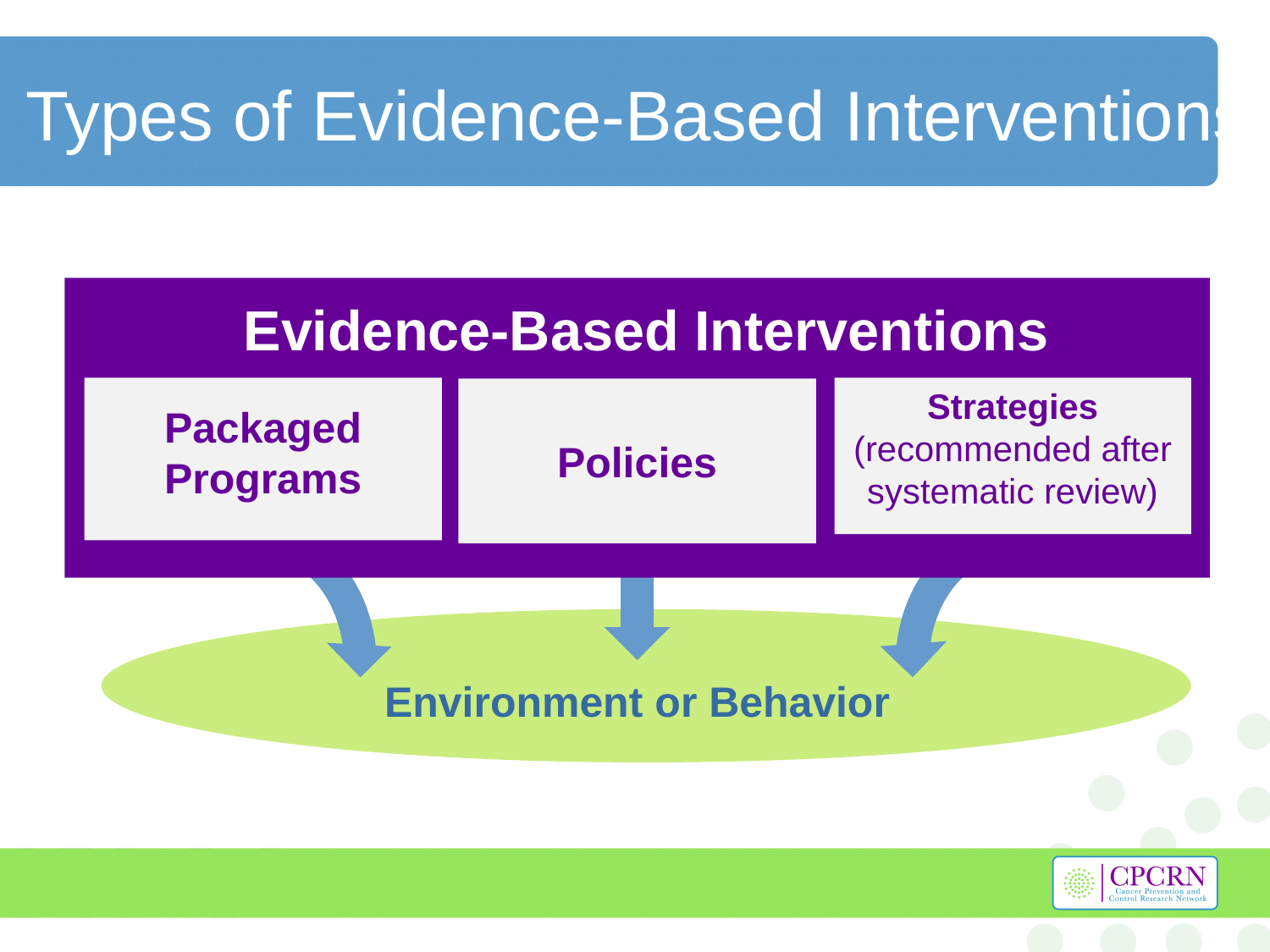

# Types of Evidence-Based Interventions

Evidence-Based Interventions
Strategies
(recommended after systematic review)

Packaged Programs

Policies

Environment or Behavior